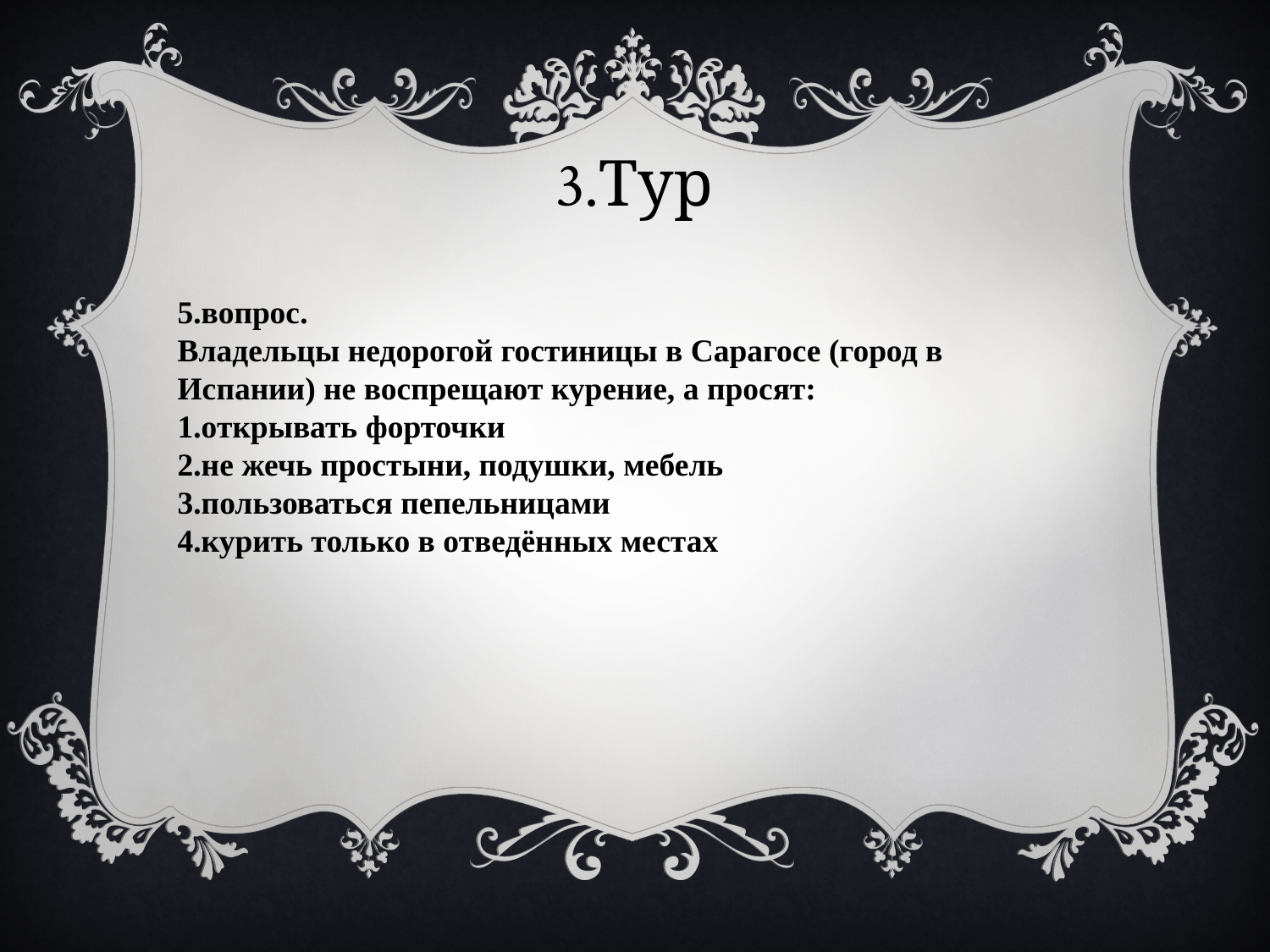

3.Тур
5.вопрос.
Владельцы недорогой гостиницы в Сарагосе (город в Испании) не воспрещают курение, а просят:
1.открывать форточки
2.не жечь простыни, подушки, мебель
3.пользоваться пепельницами
4.курить только в отведённых местах